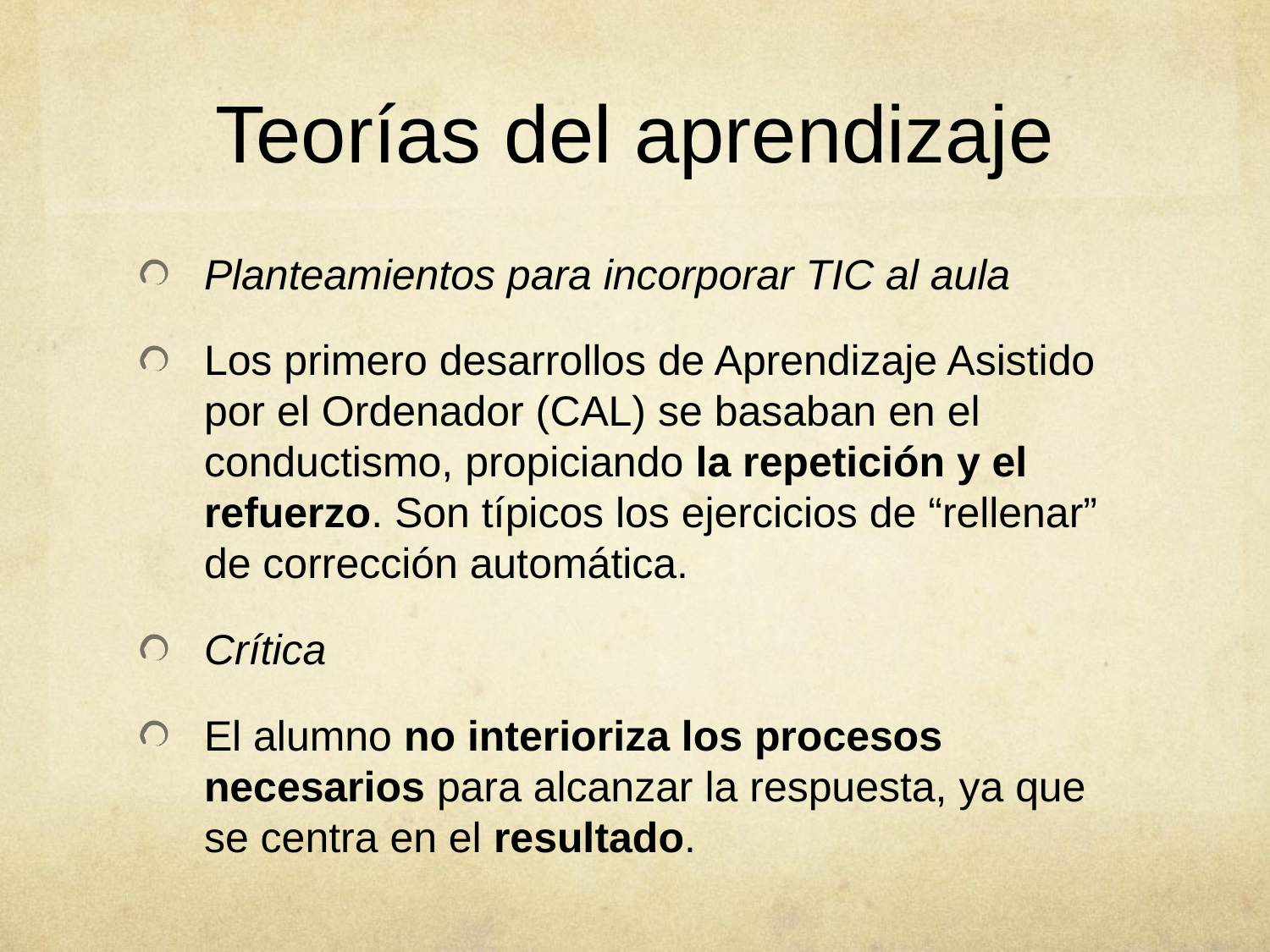

# Teorías del aprendizaje
Planteamientos para incorporar TIC al aula
Los primero desarrollos de Aprendizaje Asistido por el Ordenador (CAL) se basaban en el conductismo, propiciando la repetición y el refuerzo. Son típicos los ejercicios de “rellenar” de corrección automática.
Crítica
El alumno no interioriza los procesos necesarios para alcanzar la respuesta, ya que se centra en el resultado.